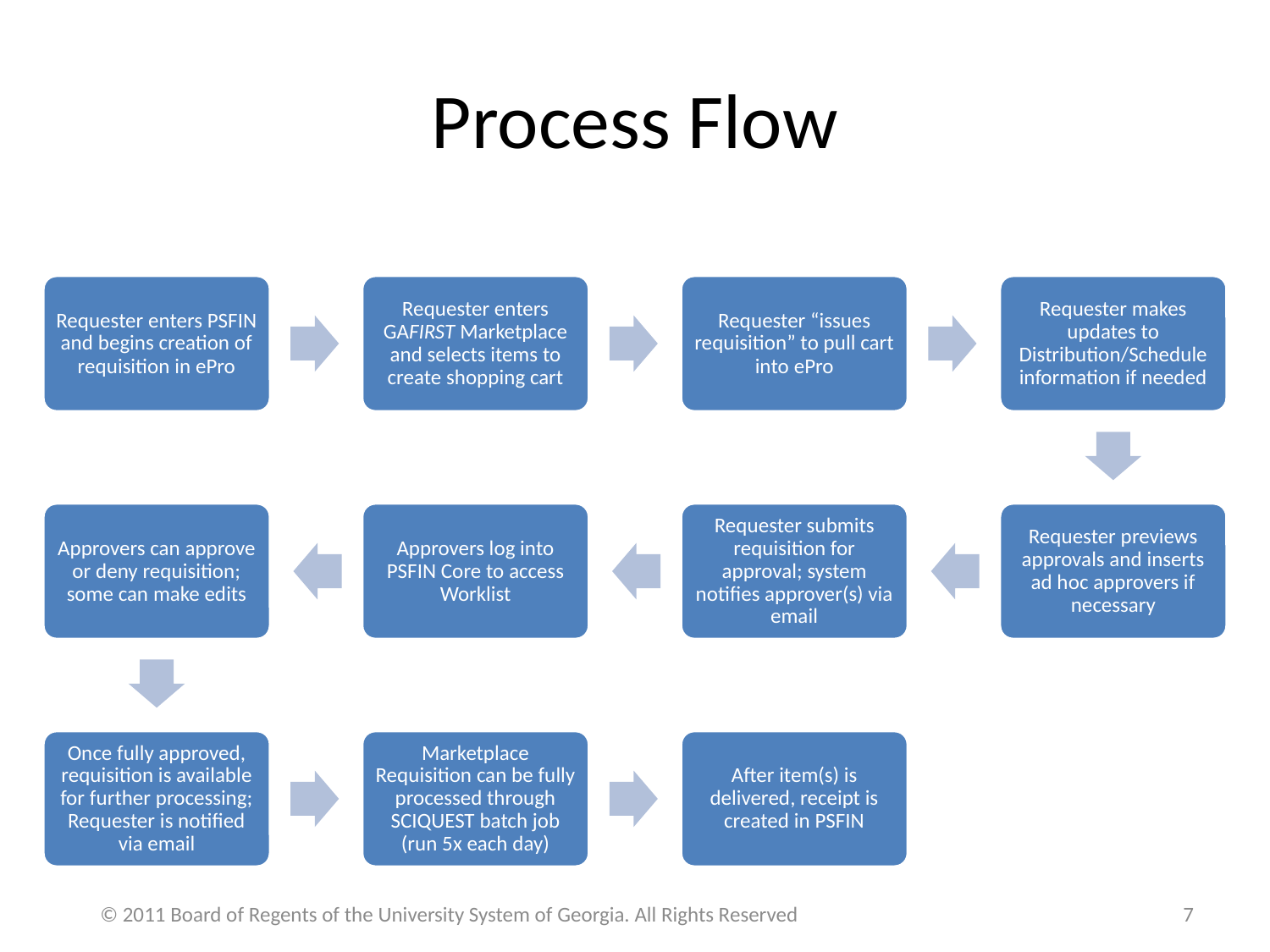

# Process Flow
Requester enters PSFIN and begins creation of requisition in ePro

Requester enters GAFIRST Marketplace and selects items to create shopping cart

Requester “issues requisition” to pull cart into ePro

Requester makes updates to Distribution/Schedule information if needed

Requester previews approvals and inserts ad hoc approvers if necessary

Requester submits requisition for approval; system notifies approver(s) via email

Approvers log into PSFIN Core to access Worklist

Approvers can approve or deny requisition; some can make edits

Once fully approved, requisition is available for further processing; Requester is notified via email

Marketplace Requisition can be fully processed through SCIQUEST batch job (run 5x each day)

After item(s) is delivered, receipt is created in PSFIN
© 2011 Board of Regents of the University System of Georgia. All Rights Reserved
7